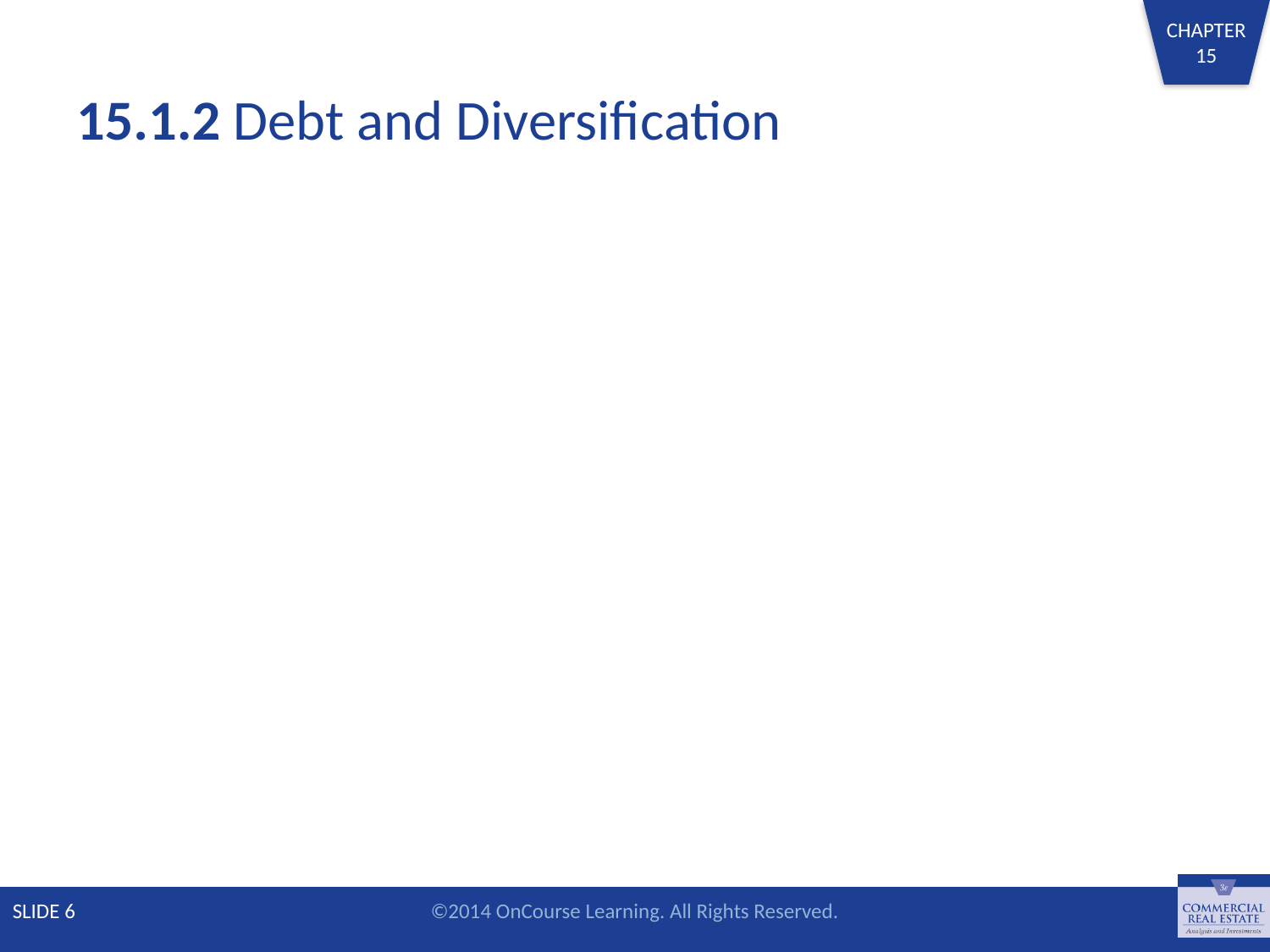

# 15.1.2 Debt and Diversification

SLIDE 6